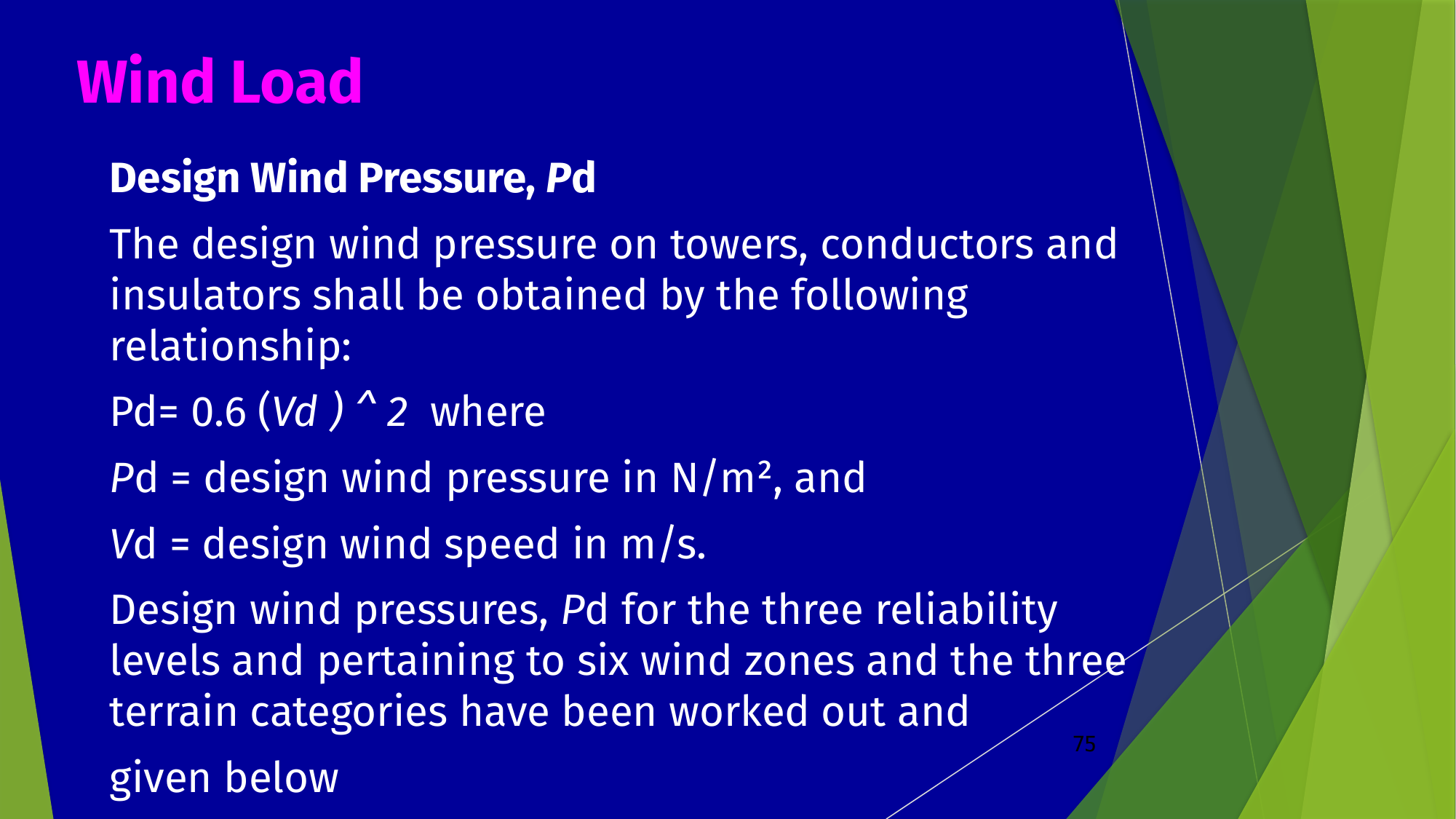

# Wind Load
Design Wind Pressure, Pd
The design wind pressure on towers, conductors and insulators shall be obtained by the following relationship:
Pd= 0.6 (Vd ) ^ 2  where
Pd = design wind pressure in N/m², and
Vd = design wind speed in m/s.
Design wind pressures, Pd for the three reliability levels and pertaining to six wind zones and the three terrain categories have been worked out and
given below

75